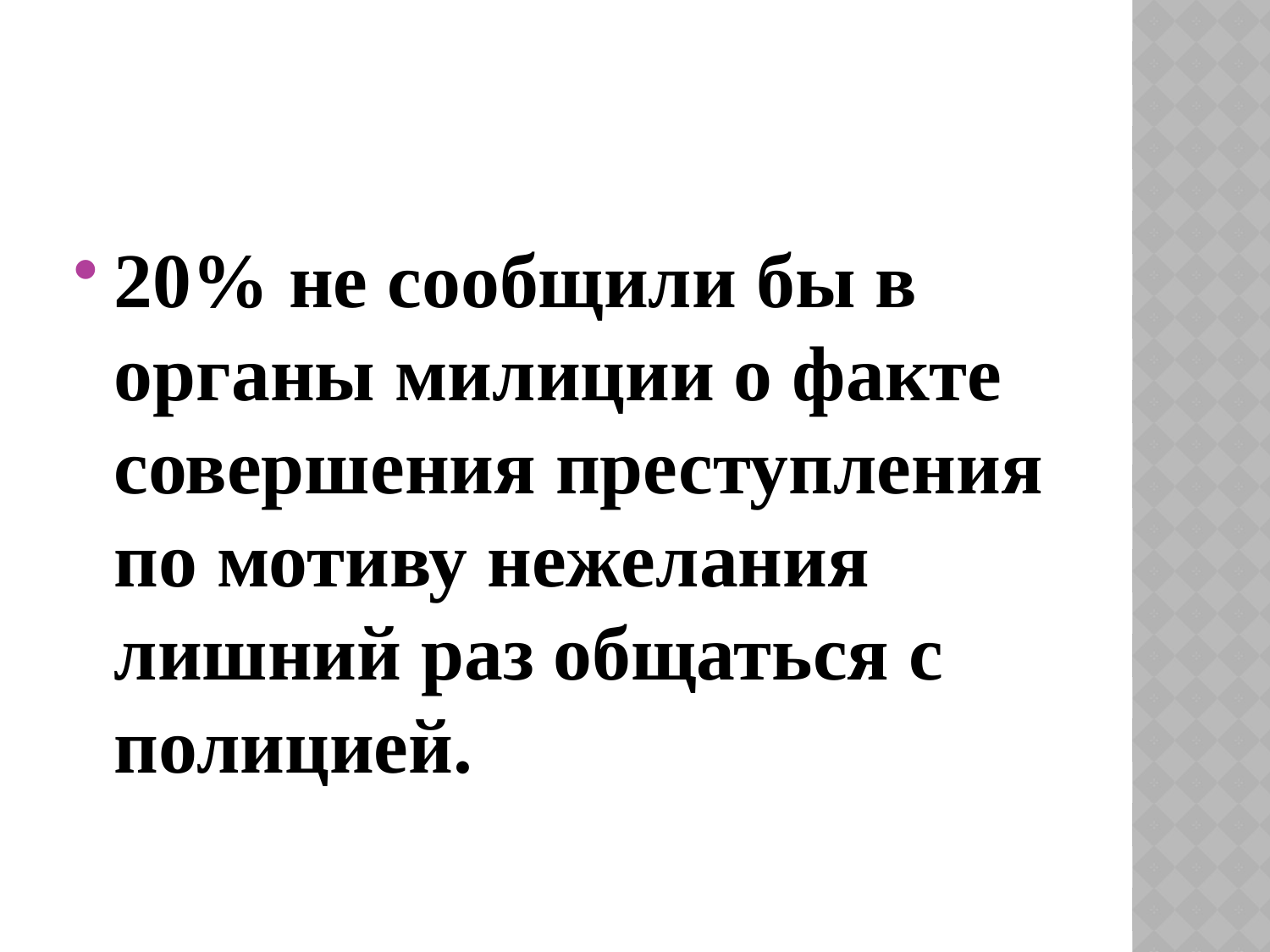

#
20% не сообщили бы в органы милиции о факте совершения преступления по мотиву нежелания лишний раз общаться с полицией.